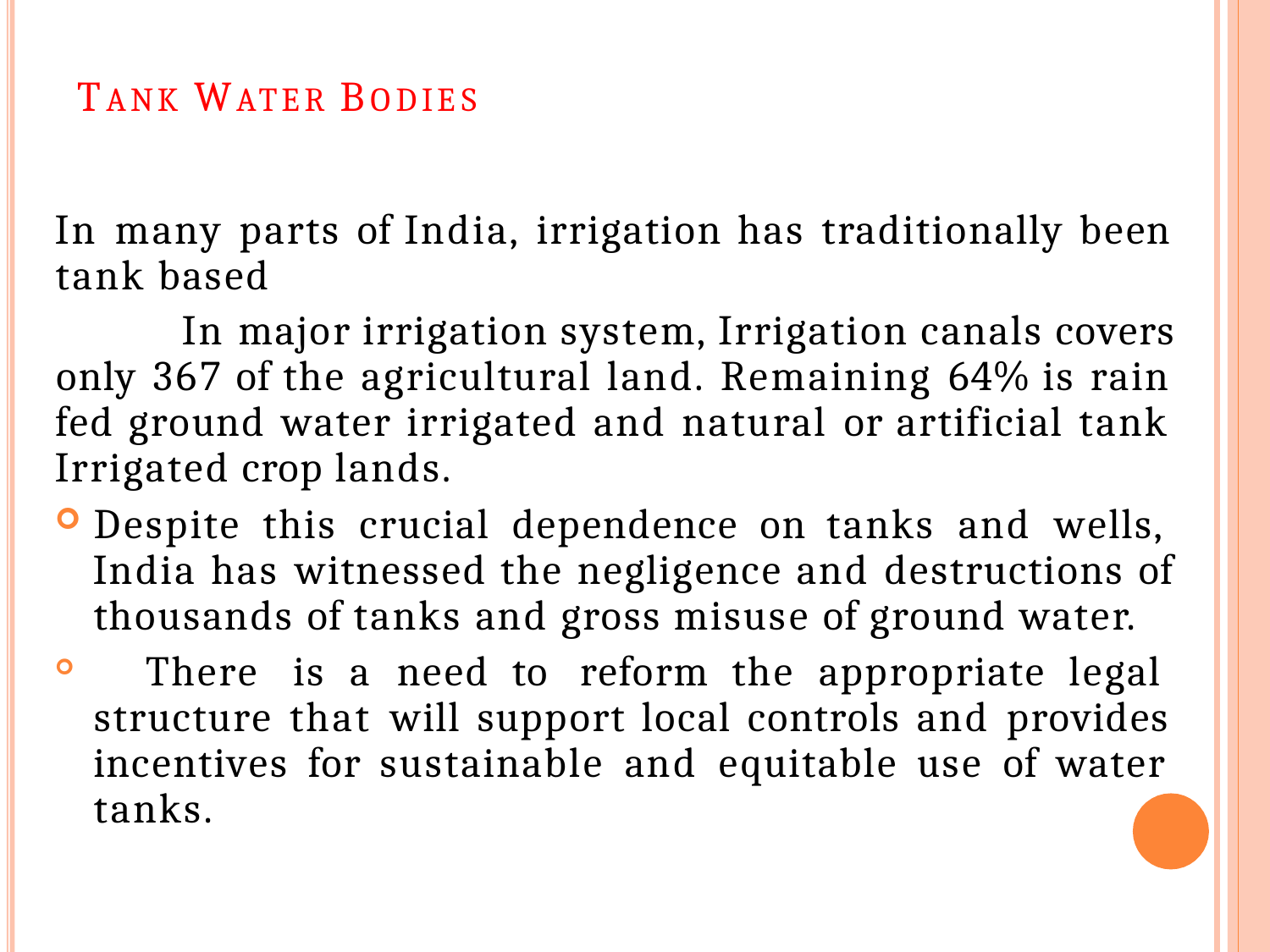

# TANK WATER BODIES
In many parts of India, irrigation has traditionally been  tank based
In major irrigation system, Irrigation canals covers  only 367 of the agricultural land. Remaining 64% is rain  fed ground water irrigated and natural or artificial tank  Irrigated crop lands.
Despite this crucial dependence on tanks and wells,  India has witnessed the negligence and destructions of  thousands of tanks and gross misuse of ground water.
	There is a need to reform the appropriate legal  structure that will support local controls and provides  incentives for sustainable and equitable use of water  tanks.